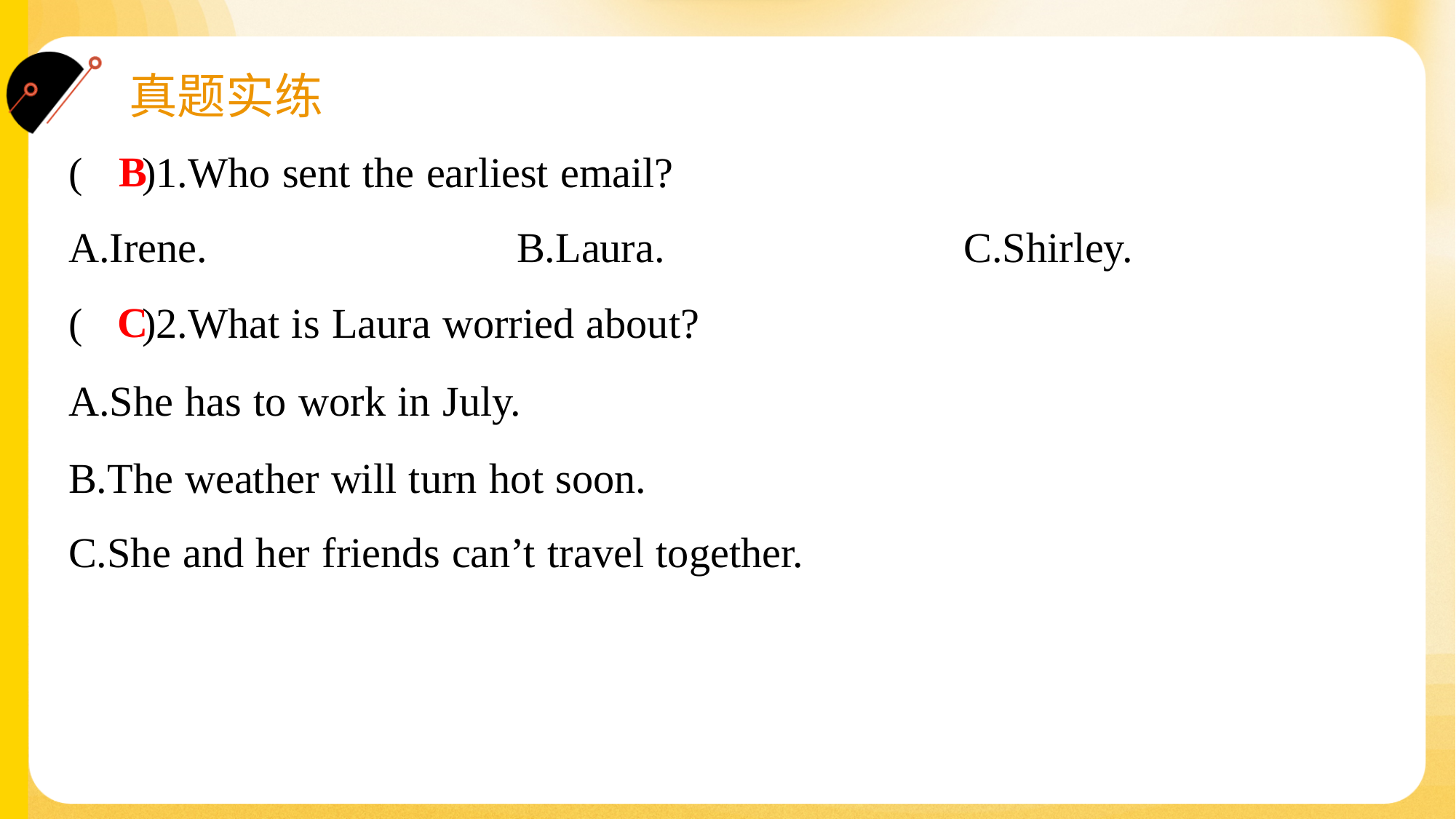

B
(     )1.Who sent the earliest email?
A.Irene.	B.Laura.	C.Shirley.
C
(     )2.What is Laura worried about?
A.She has to work in July.
B.The weather will turn hot soon.
C.She and her friends can’t travel together.